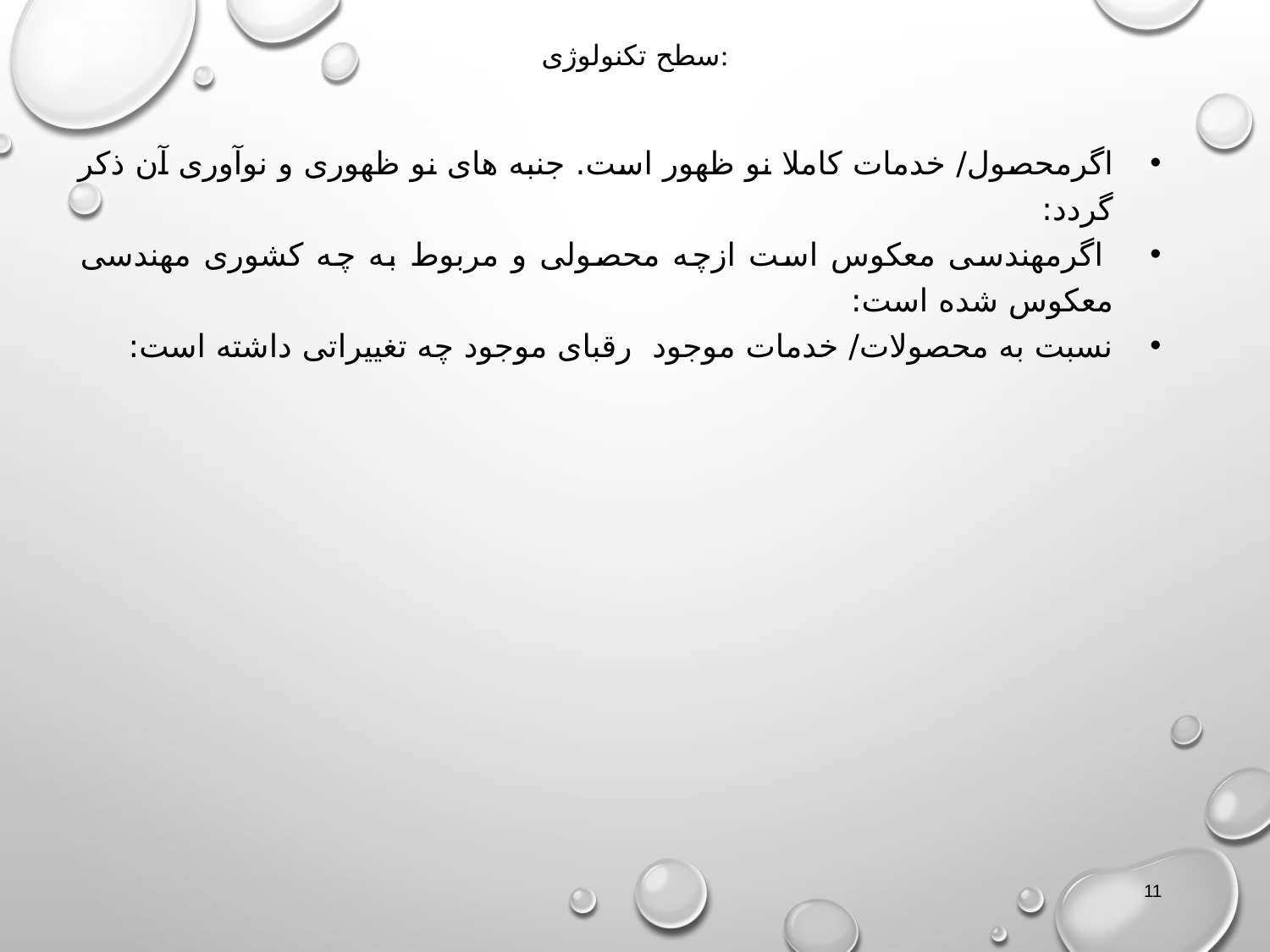

# سطح تکنولوژی:
اگرمحصول/ خدمات کاملا نو ظهور است. جنبه های نو ظهوری و نوآوری آن ذکر گردد:
 اگرمهندسی معکوس است ازچه محصولی و مربوط به چه کشوری مهندسی معکوس شده است:
نسبت به محصولات/ خدمات موجود  رقبای موجود چه تغییراتی داشته است:

11